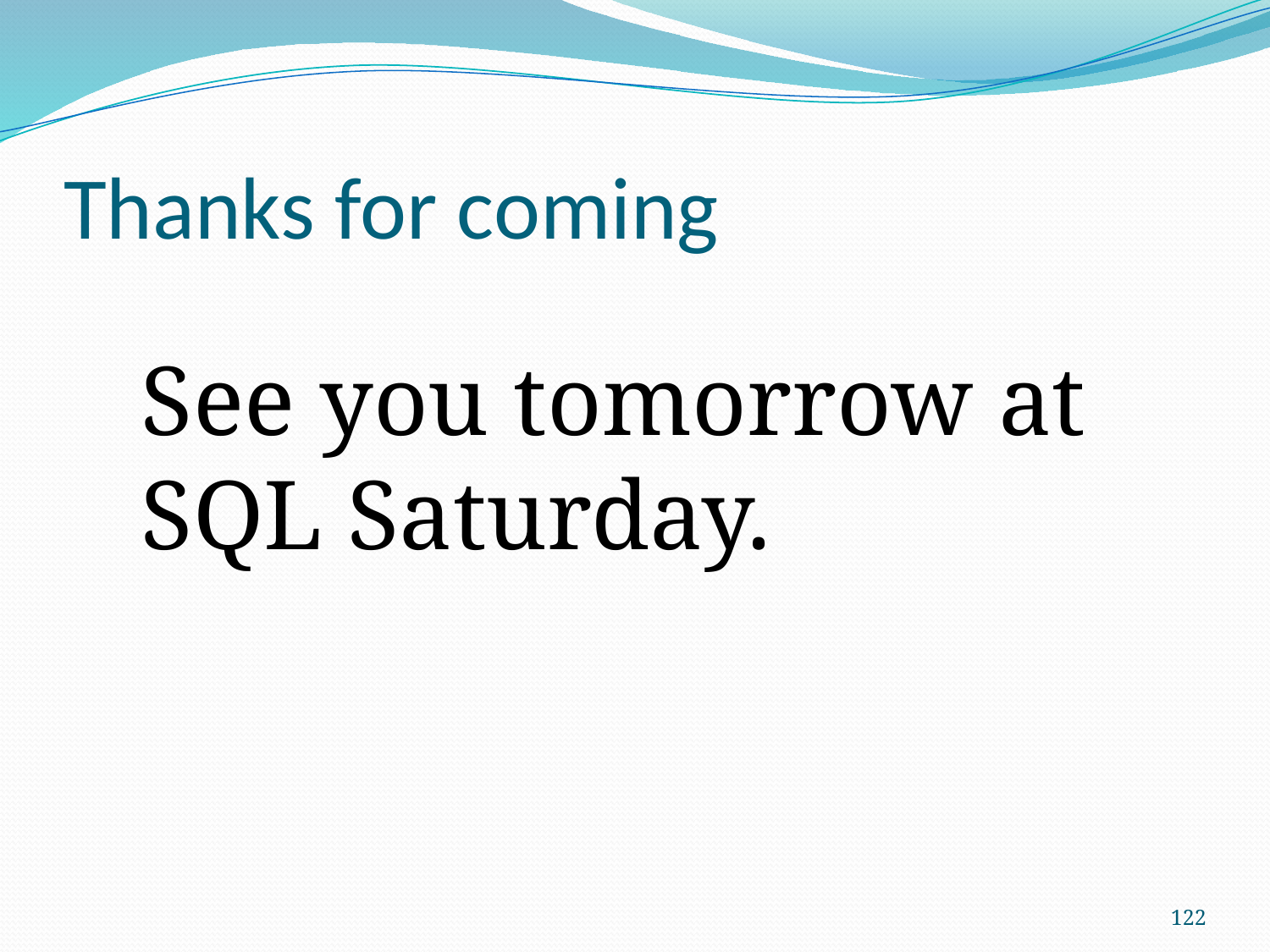

# Thanks for coming
See you tomorrow at SQL Saturday.

122